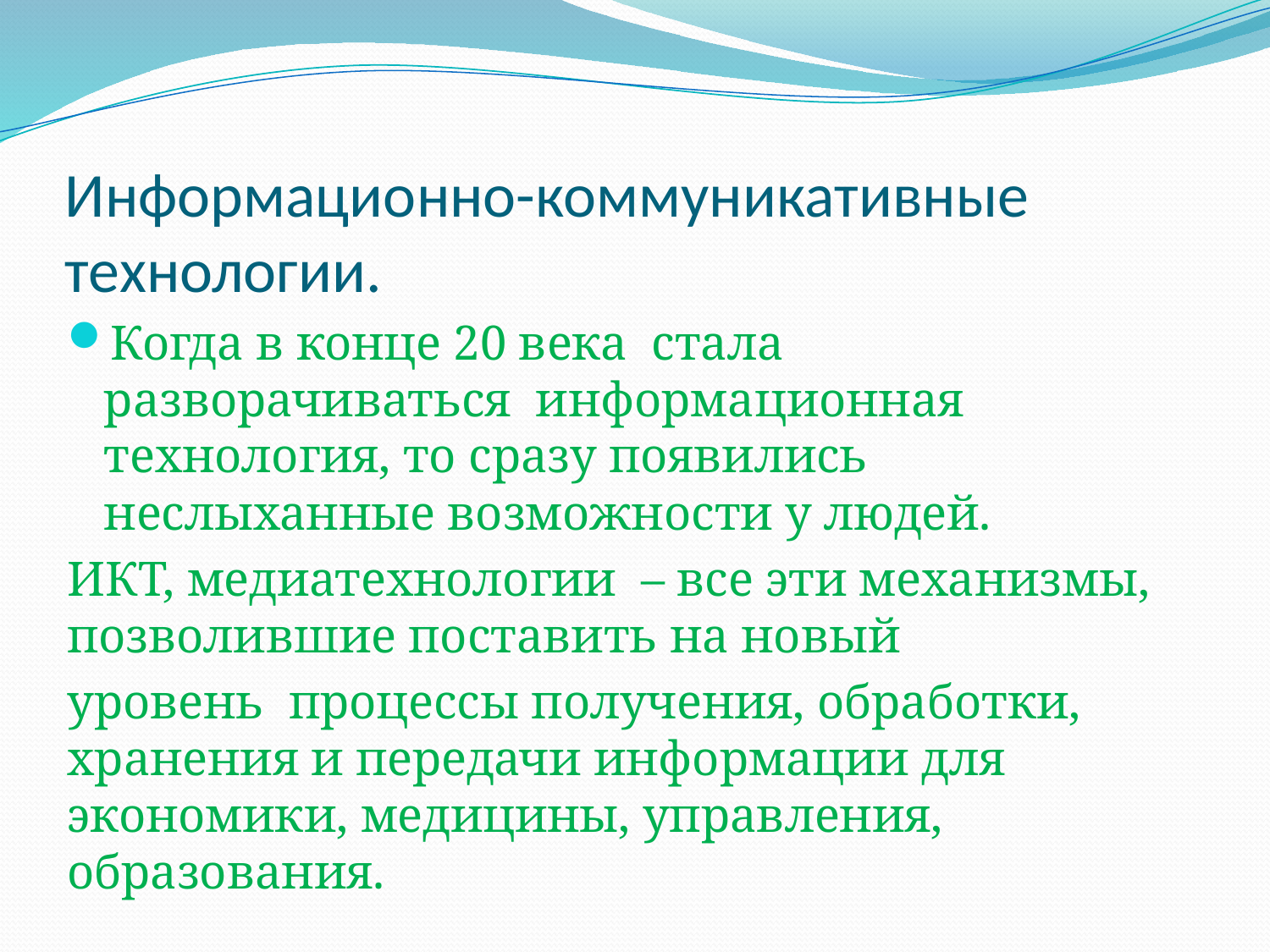

# Информационно-коммуникативные технологии.
Когда в конце 20 века  стала  разворачиваться  информационная  технология, то сразу появились неслыханные возможности у людей.
ИКТ, медиатехнологии  – все эти механизмы, позволившие поставить на новый
уровень  процессы получения, обработки, хранения и передачи информации для экономики, медицины, управления, образования.